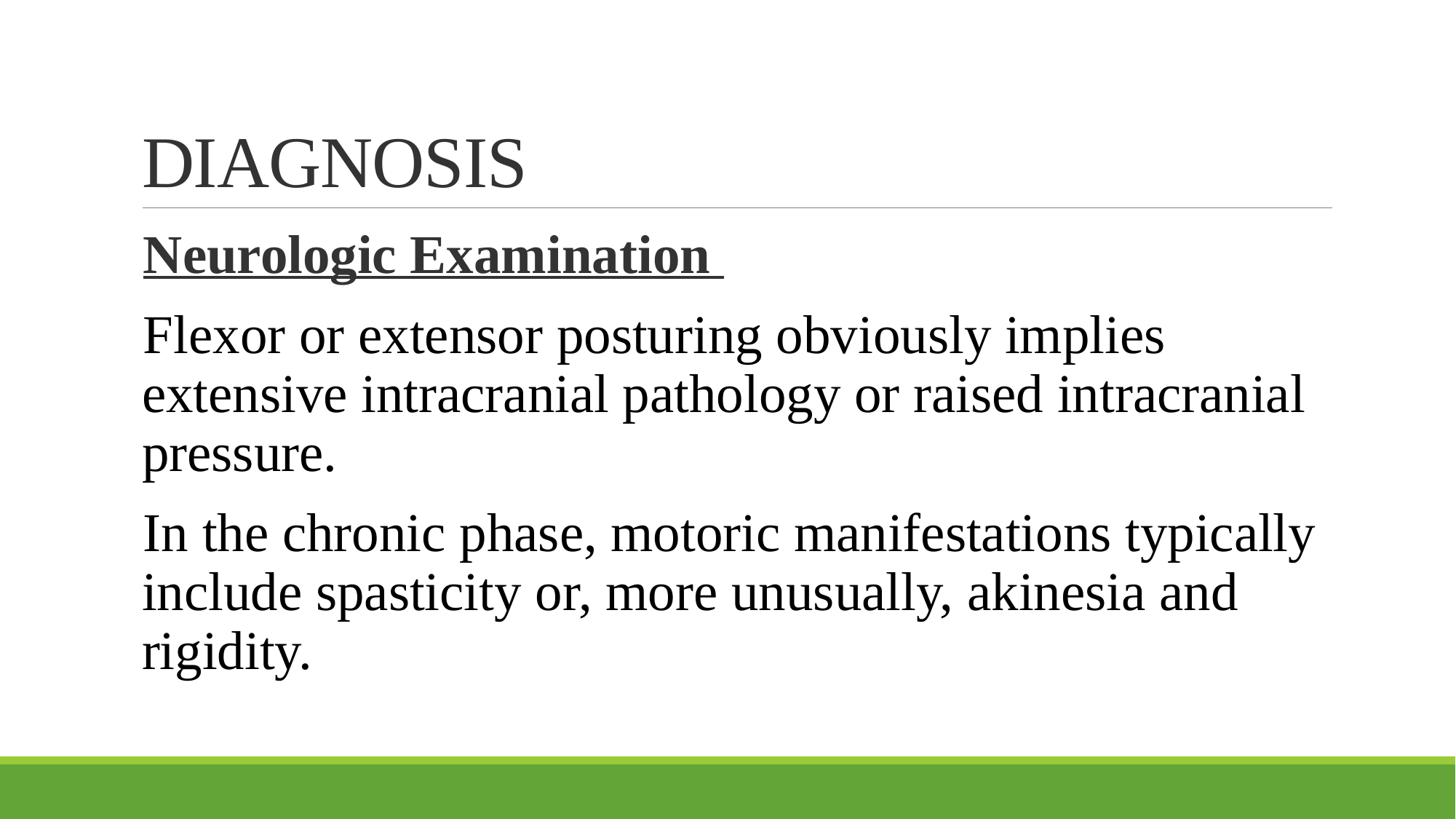

# DIAGNOSIS
Neurologic Examination
Flexor or extensor posturing obviously implies extensive intracranial pathology or raised intracranial pressure.
In the chronic phase, motoric manifestations typically include spasticity or, more unusually, akinesia and rigidity.